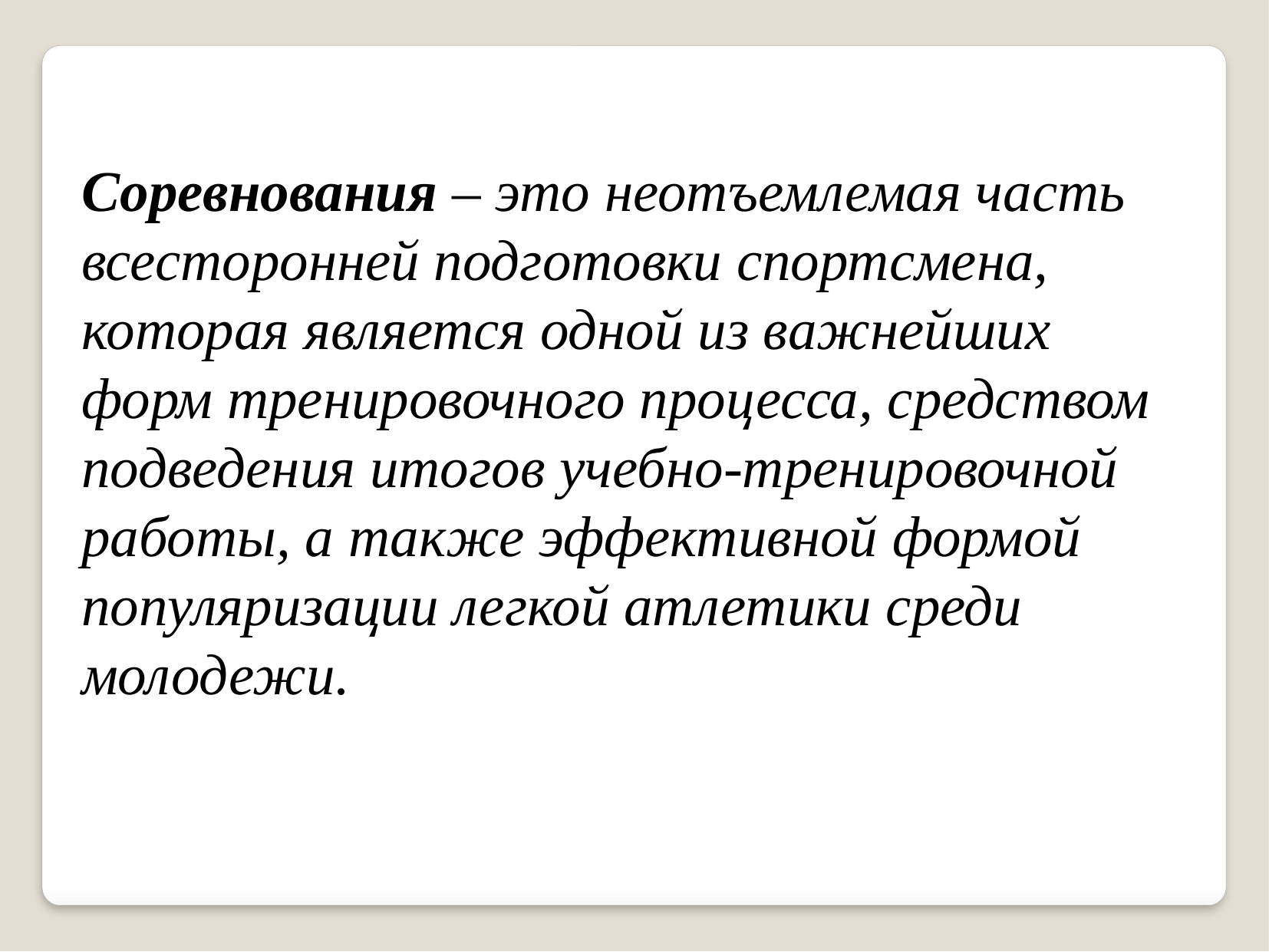

Соревнования – это неотъемлемая часть всесторонней подготовки спортсмена, которая является одной из важнейших форм тренировочного процесса, средством подведения итогов учебно-тренировочной работы, а также эффективной формой популяризации легкой атлетики среди молодежи.